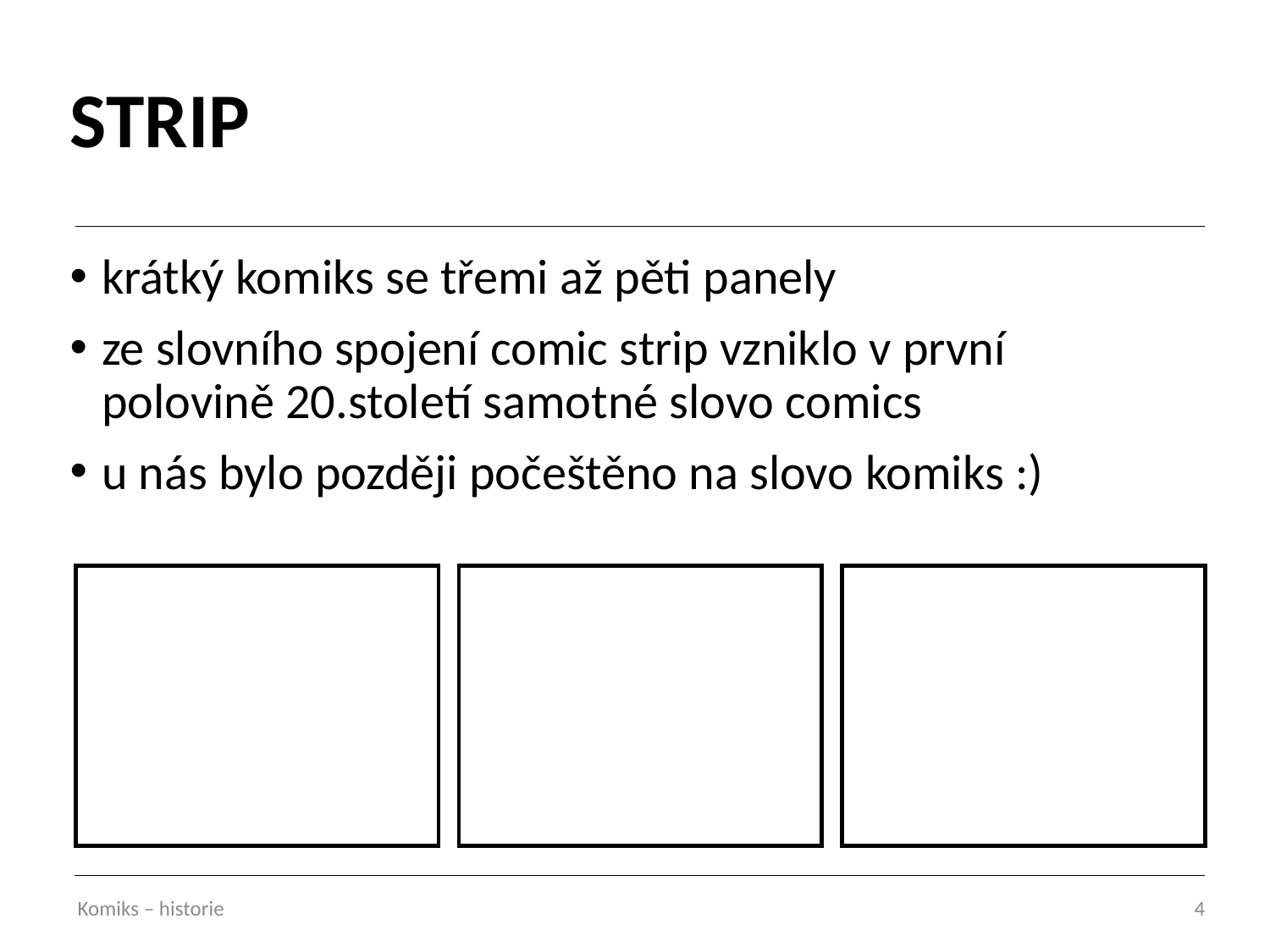

# STRIP
krátký komiks se třemi až pěti panely
ze slovního spojení comic strip vzniklo v první polovině 20.století samotné slovo comics
u nás bylo později počeštěno na slovo komiks :)

Komiks – historie
4